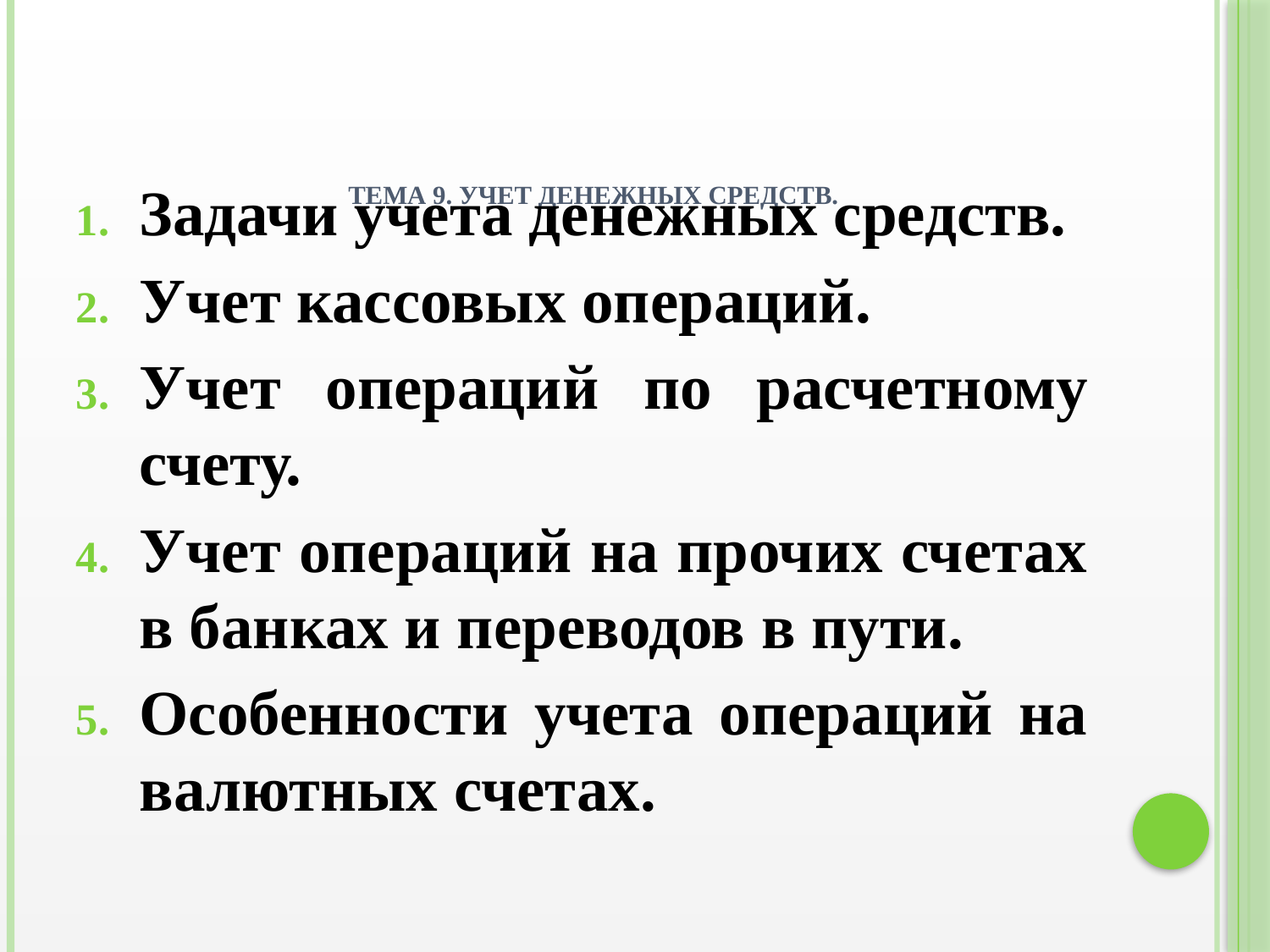

# Тема 9. УЧЕТ ДЕНЕЖНЫХ СРЕДСТВ.
Задачи учета денежных средств.
Учет кассовых операций.
Учет операций по расчетному счету.
Учет операций на прочих счетах в банках и переводов в пути.
Особенности учета операций на валютных счетах.